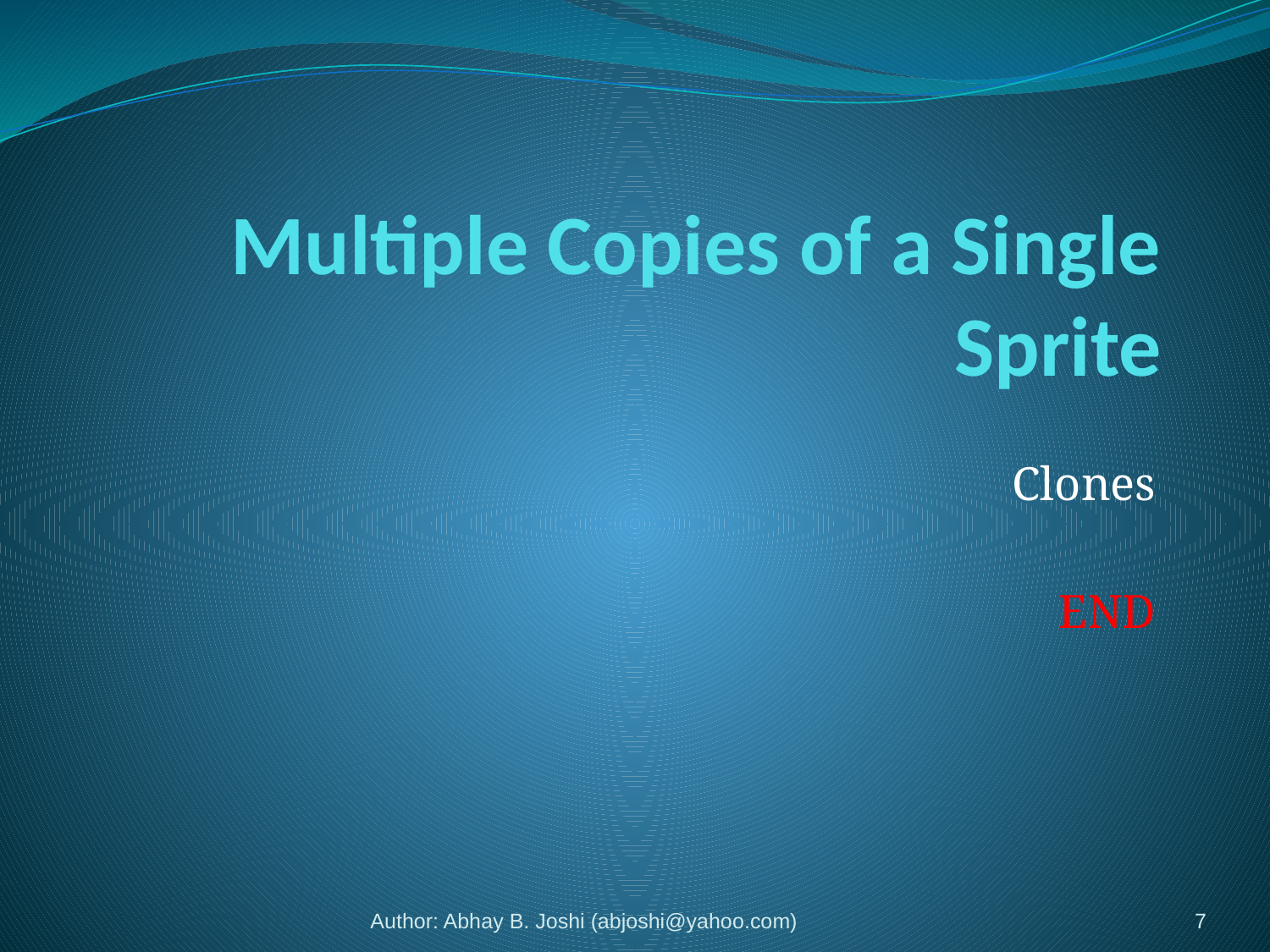

# Multiple Copies of a Single Sprite
Clones

END
Author: Abhay B. Joshi (abjoshi@yahoo.com)
7